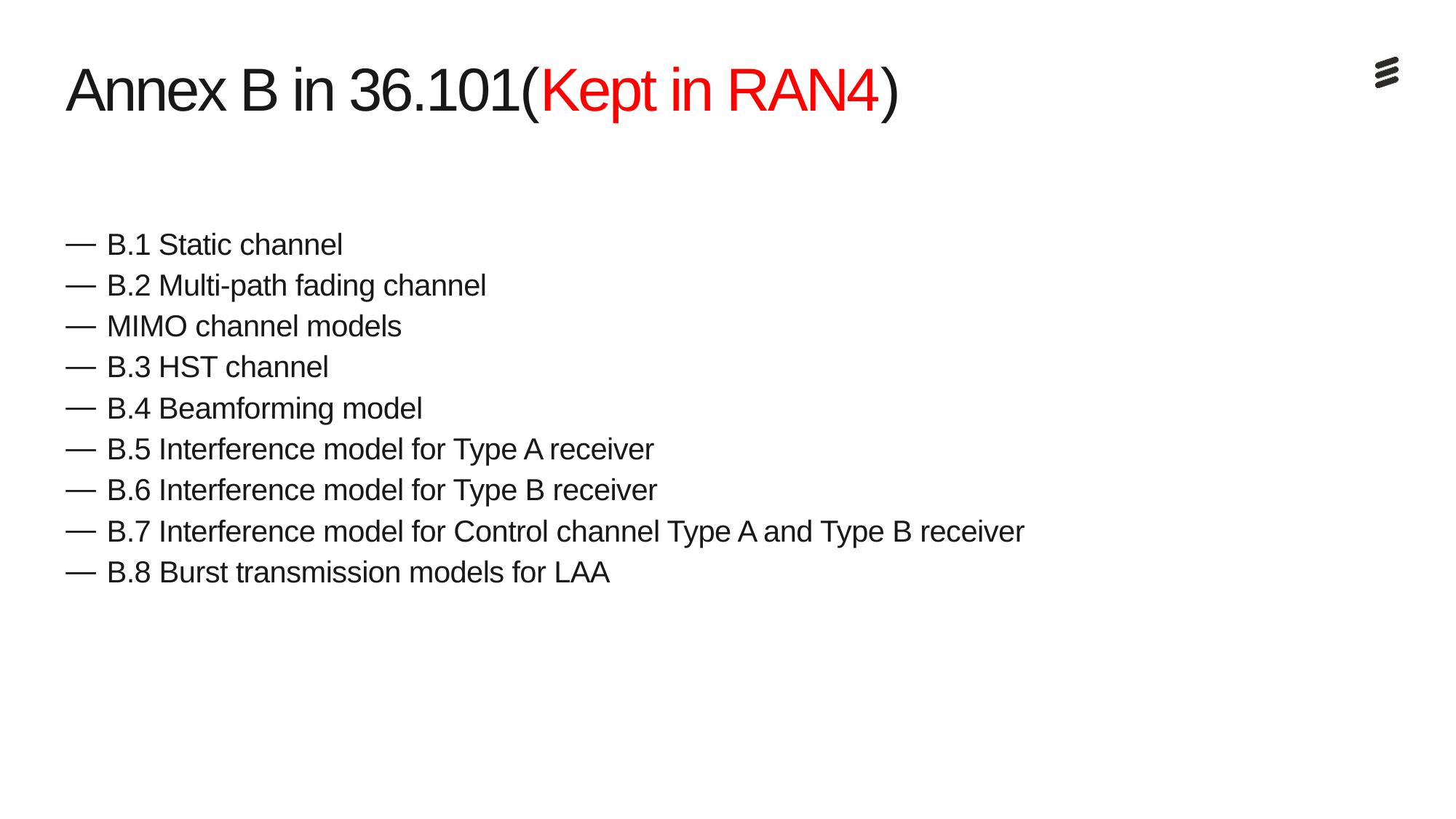

# Annex B in 36.101(Kept in RAN4)
B.1 Static channel
B.2 Multi-path fading channel
MIMO channel models
B.3 HST channel
B.4 Beamforming model
B.5 Interference model for Type A receiver
B.6 Interference model for Type B receiver
B.7 Interference model for Control channel Type A and Type B receiver
B.8 Burst transmission models for LAA